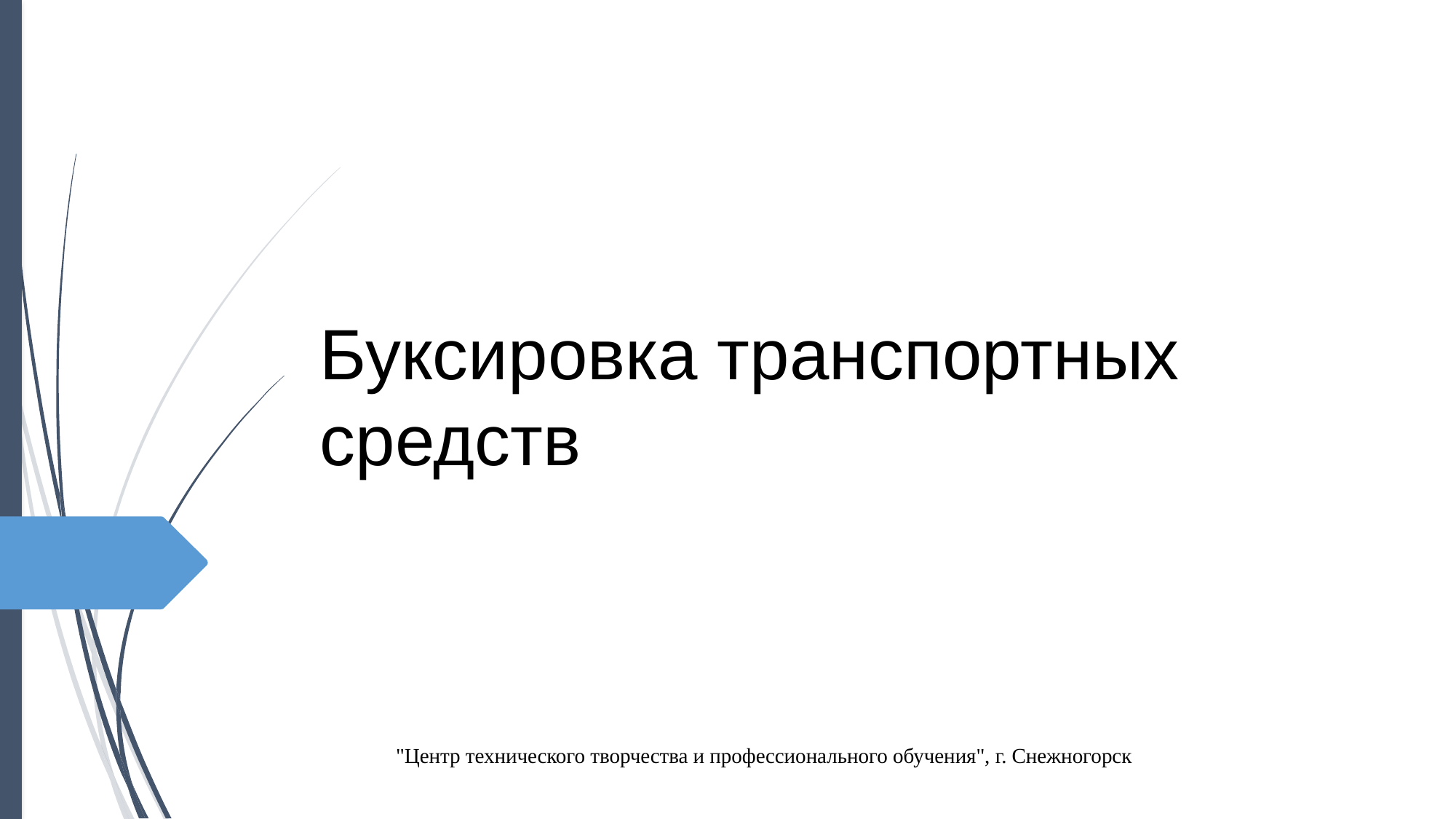

# Буксировка транспортных средств

"Центр технического творчества и профессионального обучения", г. Снежногорск